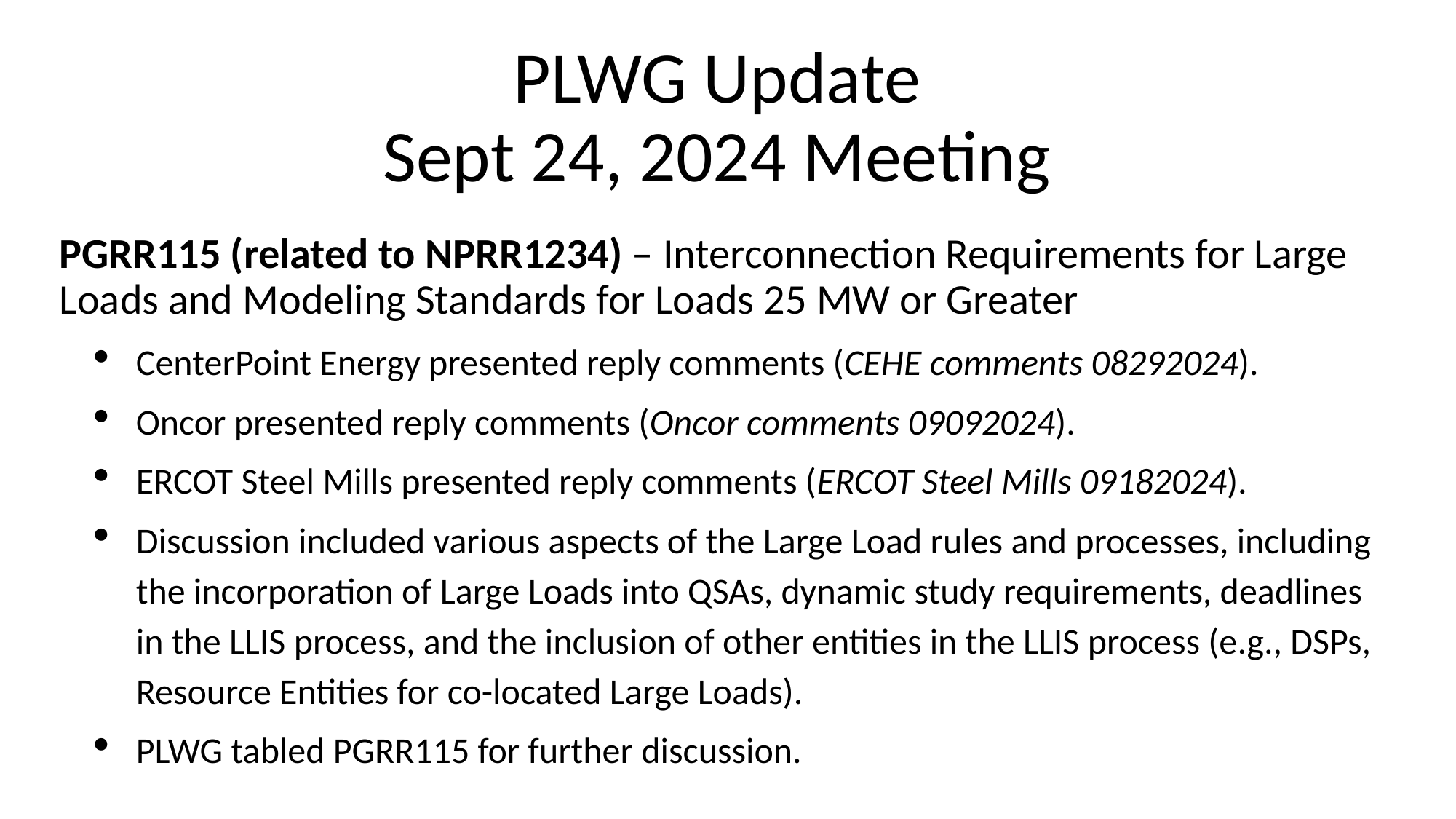

# PLWG Update Sept 24, 2024 Meeting
PGRR115 (related to NPRR1234) – Interconnection Requirements for Large Loads and Modeling Standards for Loads 25 MW or Greater
CenterPoint Energy presented reply comments (CEHE comments 08292024).
Oncor presented reply comments (Oncor comments 09092024).
ERCOT Steel Mills presented reply comments (ERCOT Steel Mills 09182024).
Discussion included various aspects of the Large Load rules and processes, including the incorporation of Large Loads into QSAs, dynamic study requirements, deadlines in the LLIS process, and the inclusion of other entities in the LLIS process (e.g., DSPs, Resource Entities for co-located Large Loads).
PLWG tabled PGRR115 for further discussion.